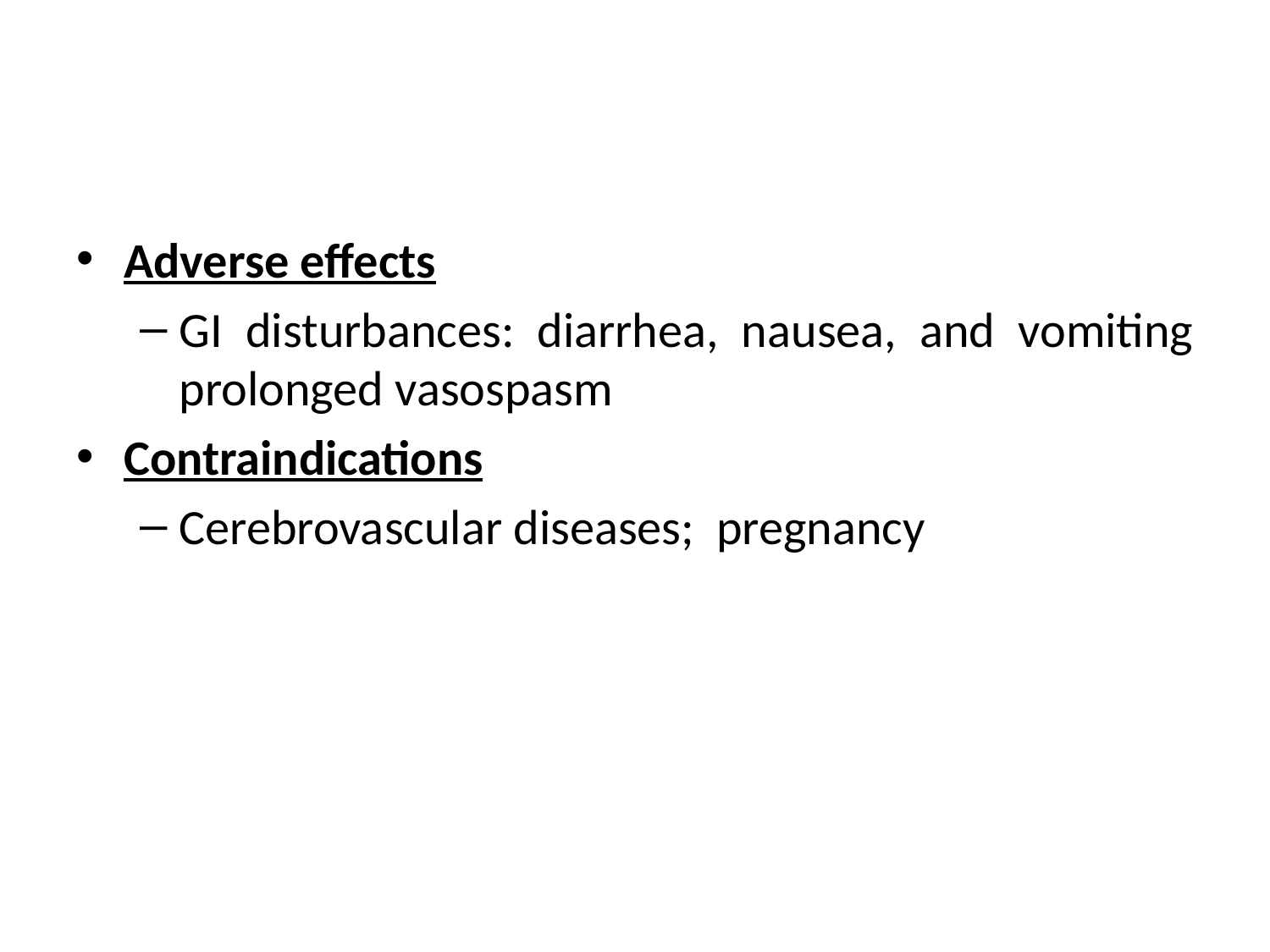

#

Adverse effects
GI disturbances: diarrhea, nausea, and vomiting prolonged vasospasm
Contraindications
Cerebrovascular diseases;  pregnancy